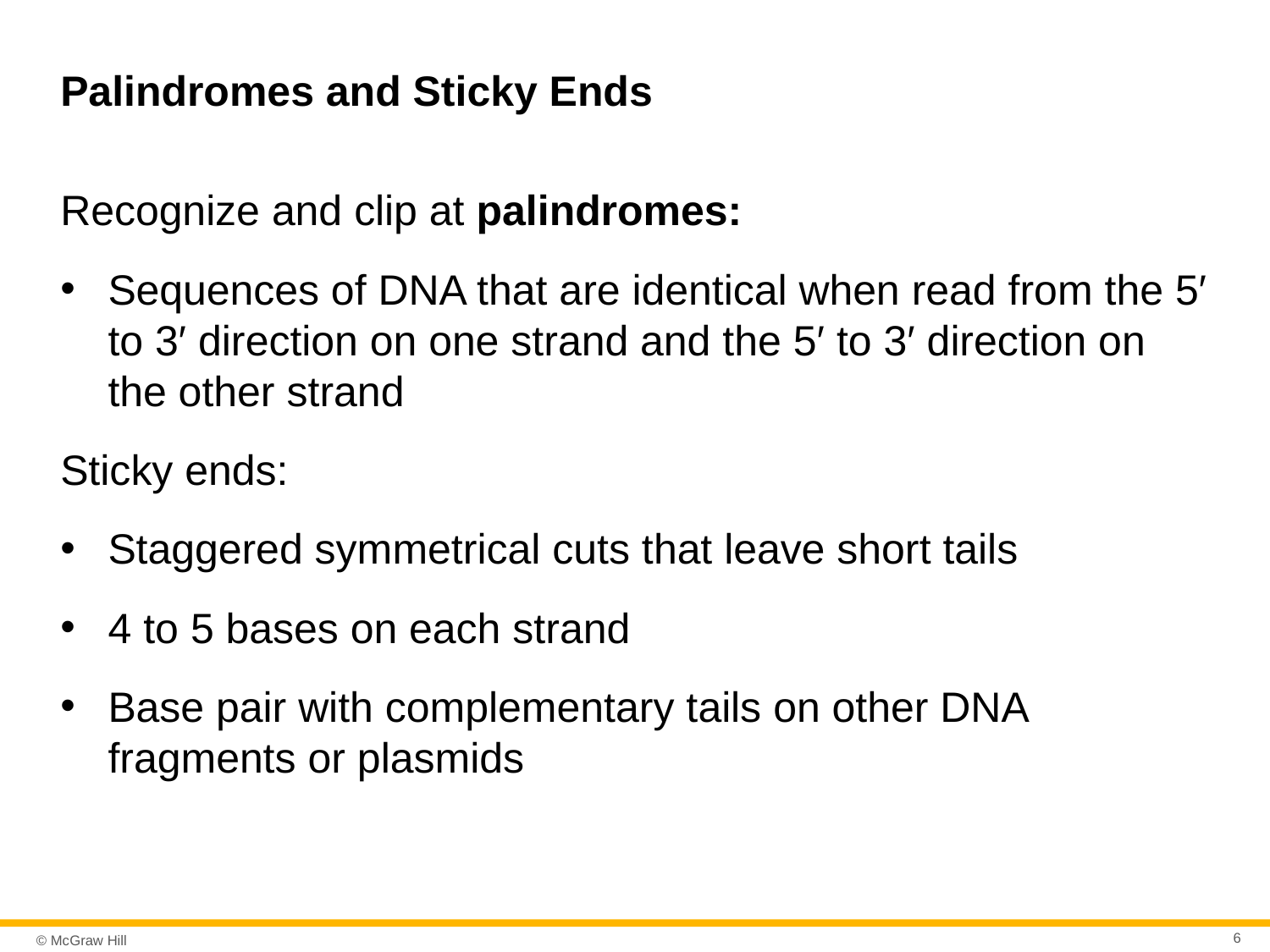

# Palindromes and Sticky Ends
Recognize and clip at palindromes:
Sequences of DNA that are identical when read from the 5′ to 3′ direction on one strand and the 5′ to 3′ direction on the other strand
Sticky ends:
Staggered symmetrical cuts that leave short tails
4 to 5 bases on each strand
Base pair with complementary tails on other DNA fragments or plasmids